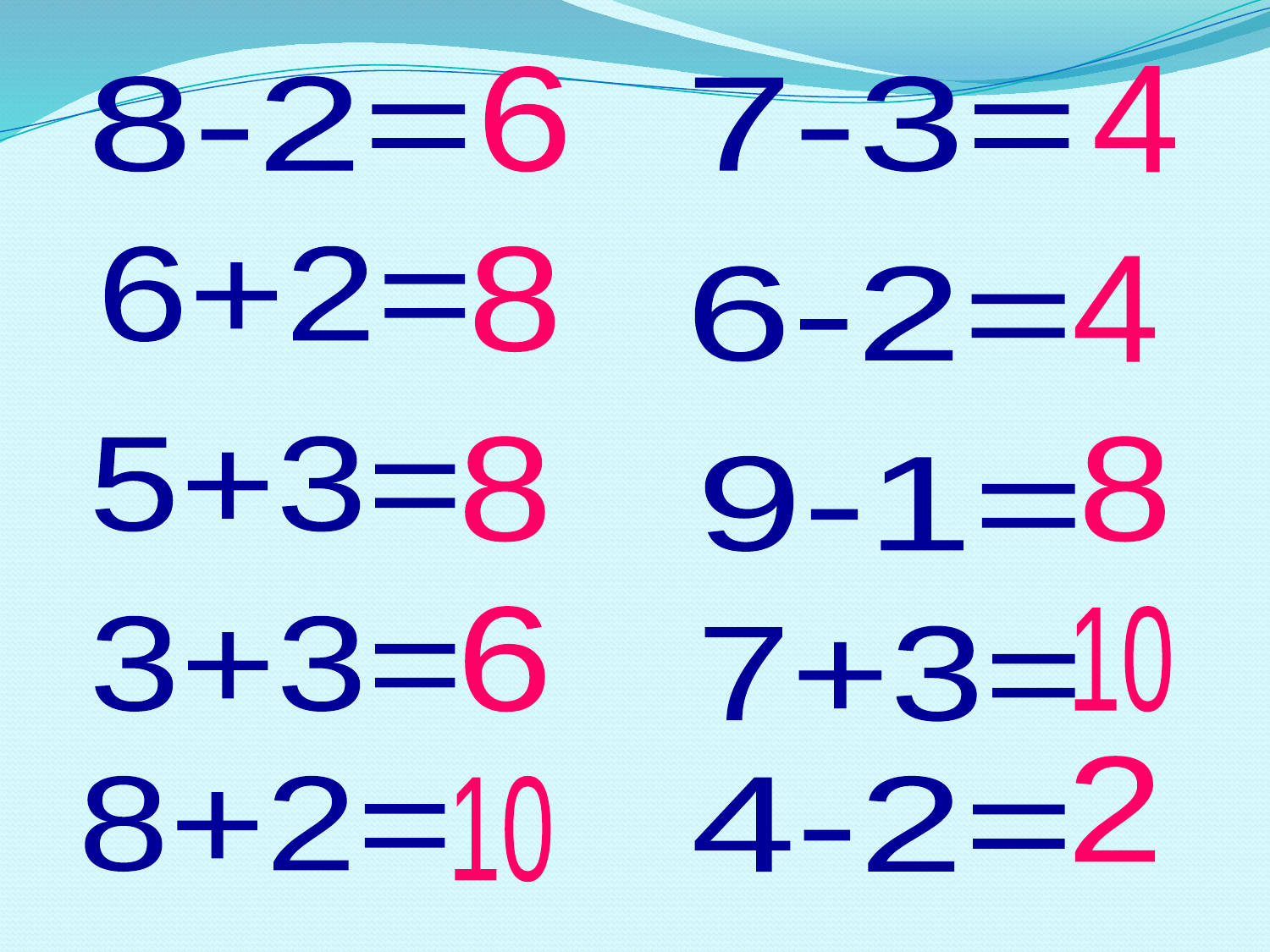

6
4
8-2=
7-3=
6+2=
8
4
6-2=
5+3=
8
8
9-1=
6
10
3+3=
7+3=
2
8+2=
10
4-2=